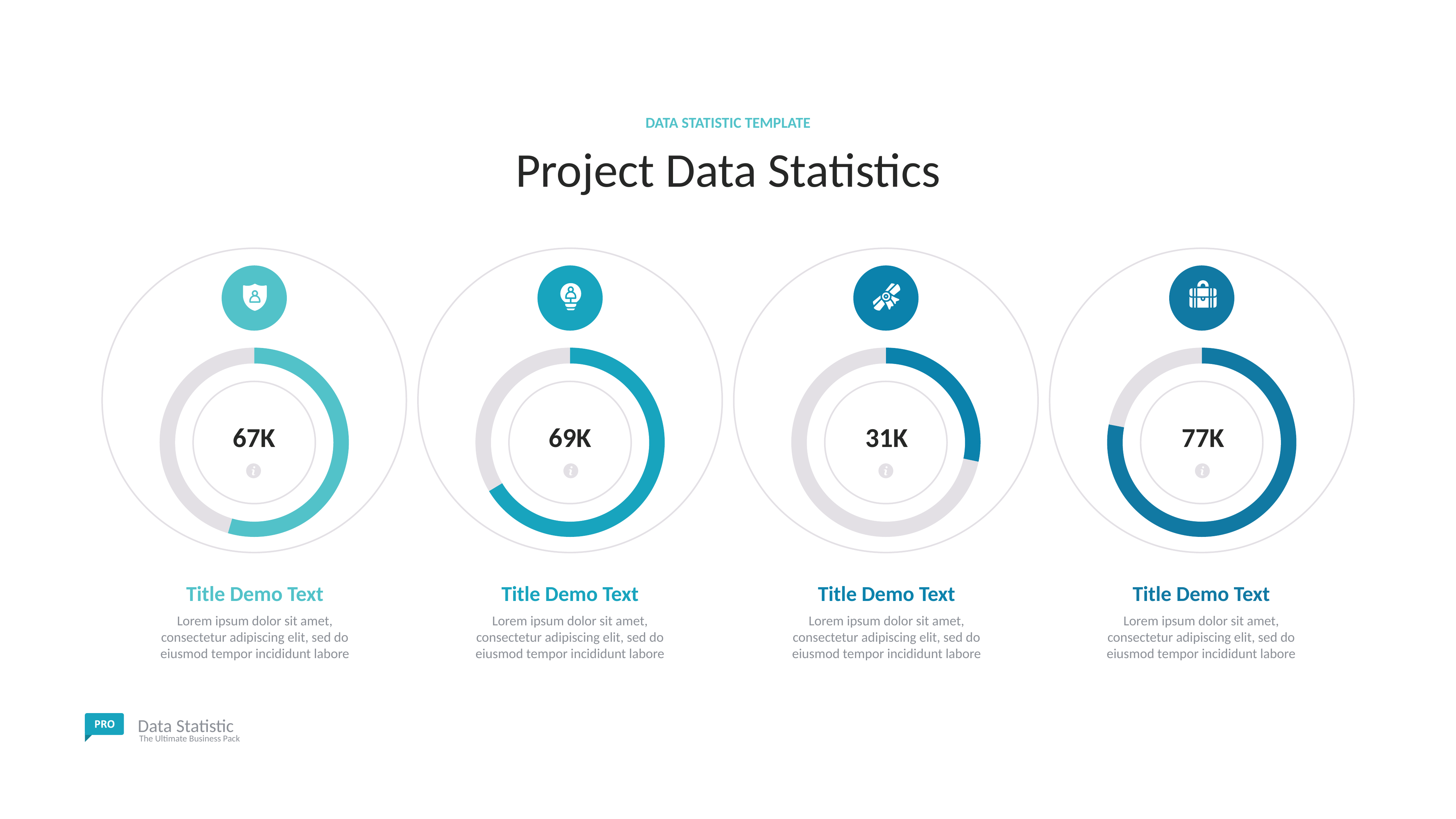

Data Statistic Template
Project Data Statistics

### Chart

| Category | Region 1 |
|---|---|
| April | 91.0 |
| May | 76.0 |

### Chart

| Category | Region 1 |
|---|---|
| April | 150.0 |
| May | 76.0 |

### Chart

| Category | Region 1 |
|---|---|
| April | 30.0 |
| May | 76.0 |

### Chart

| Category | Region 1 |
|---|---|
| April | 270.0 |
| May | 76.0 |

67K
69K
31K
77K

Title Demo Text
Title Demo Text
Title Demo Text
Title Demo Text
Lorem ipsum dolor sit amet, consectetur adipiscing elit, sed do eiusmod tempor incididunt labore
Lorem ipsum dolor sit amet, consectetur adipiscing elit, sed do eiusmod tempor incididunt labore
Lorem ipsum dolor sit amet, consectetur adipiscing elit, sed do eiusmod tempor incididunt labore
Lorem ipsum dolor sit amet, consectetur adipiscing elit, sed do eiusmod tempor incididunt labore